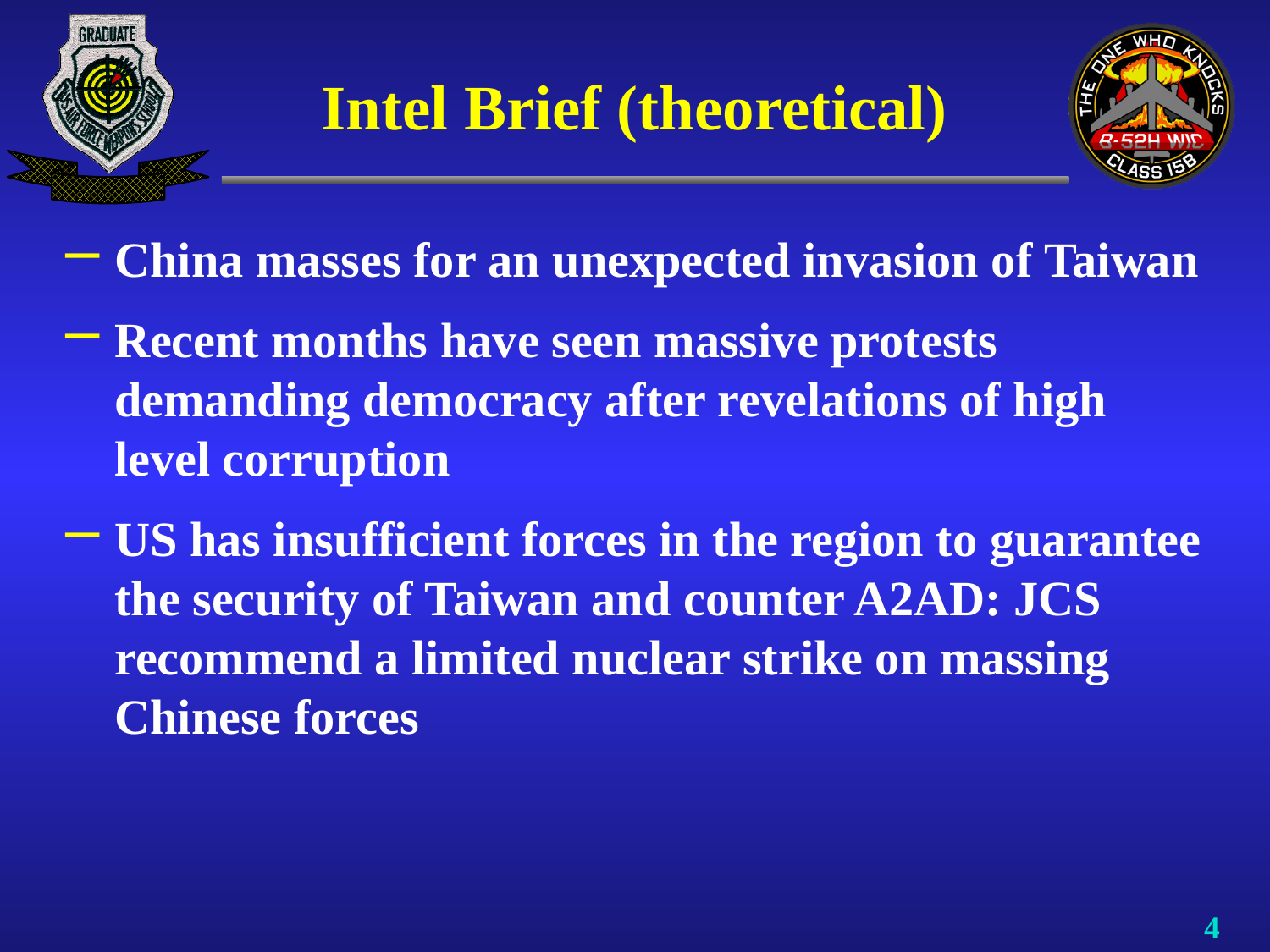

# Intel Brief (theoretical)
China masses for an unexpected invasion of Taiwan
Recent months have seen massive protests demanding democracy after revelations of high level corruption
US has insufficient forces in the region to guarantee the security of Taiwan and counter A2AD: JCS recommend a limited nuclear strike on massing Chinese forces